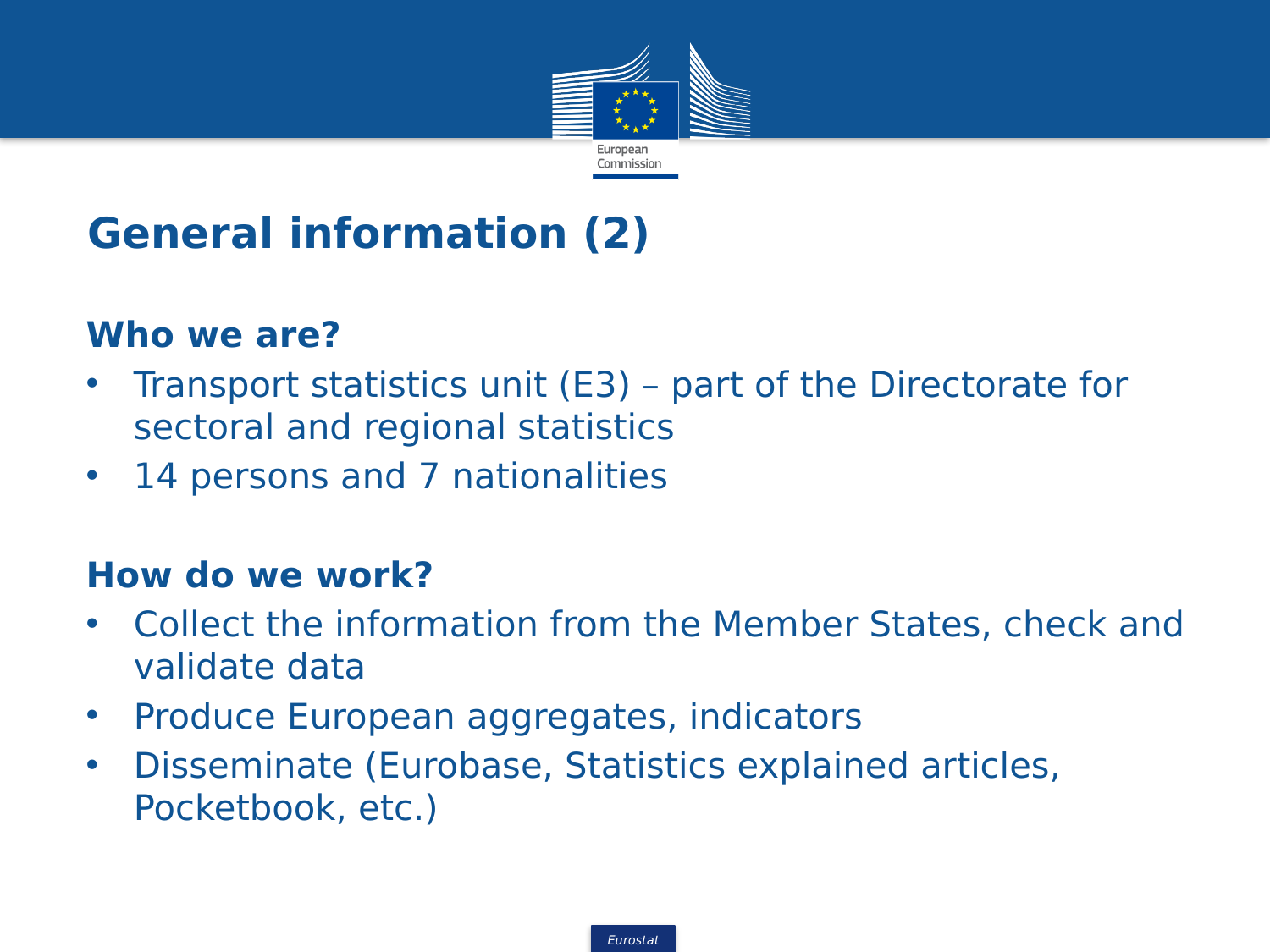

# General information (2)
Who we are?
Transport statistics unit (E3) – part of the Directorate for sectoral and regional statistics
14 persons and 7 nationalities

How do we work?
Collect the information from the Member States, check and validate data
Produce European aggregates, indicators
Disseminate (Eurobase, Statistics explained articles, Pocketbook, etc.)

3